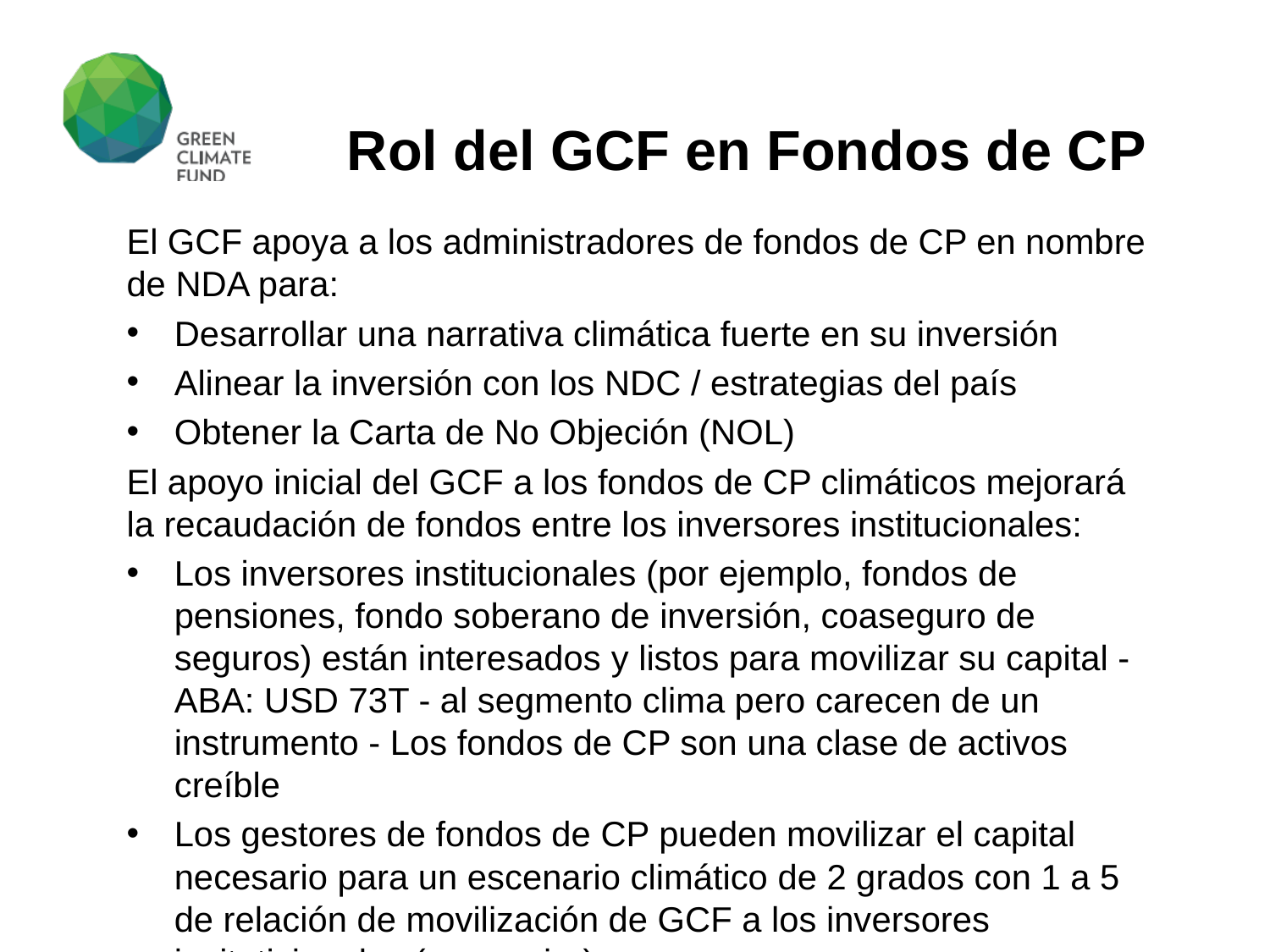

# Rol del GCF en Fondos de CP
El GCF apoya a los administradores de fondos de CP en nombre de NDA para:
Desarrollar una narrativa climática fuerte en su inversión
Alinear la inversión con los NDC / estrategias del país
Obtener la Carta de No Objeción (NOL)
El apoyo inicial del GCF a los fondos de CP climáticos mejorará la recaudación de fondos entre los inversores institucionales:
Los inversores institucionales (por ejemplo, fondos de pensiones, fondo soberano de inversión, coaseguro de seguros) están interesados ​​y listos para movilizar su capital - ABA: USD 73T - al segmento clima pero carecen de un instrumento - Los fondos de CP son una clase de activos creíble
Los gestores de fondos de CP pueden movilizar el capital necesario para un escenario climático de 2 grados con 1 a 5 de relación de movilización de GCF a los inversores insituticionales (o superior)